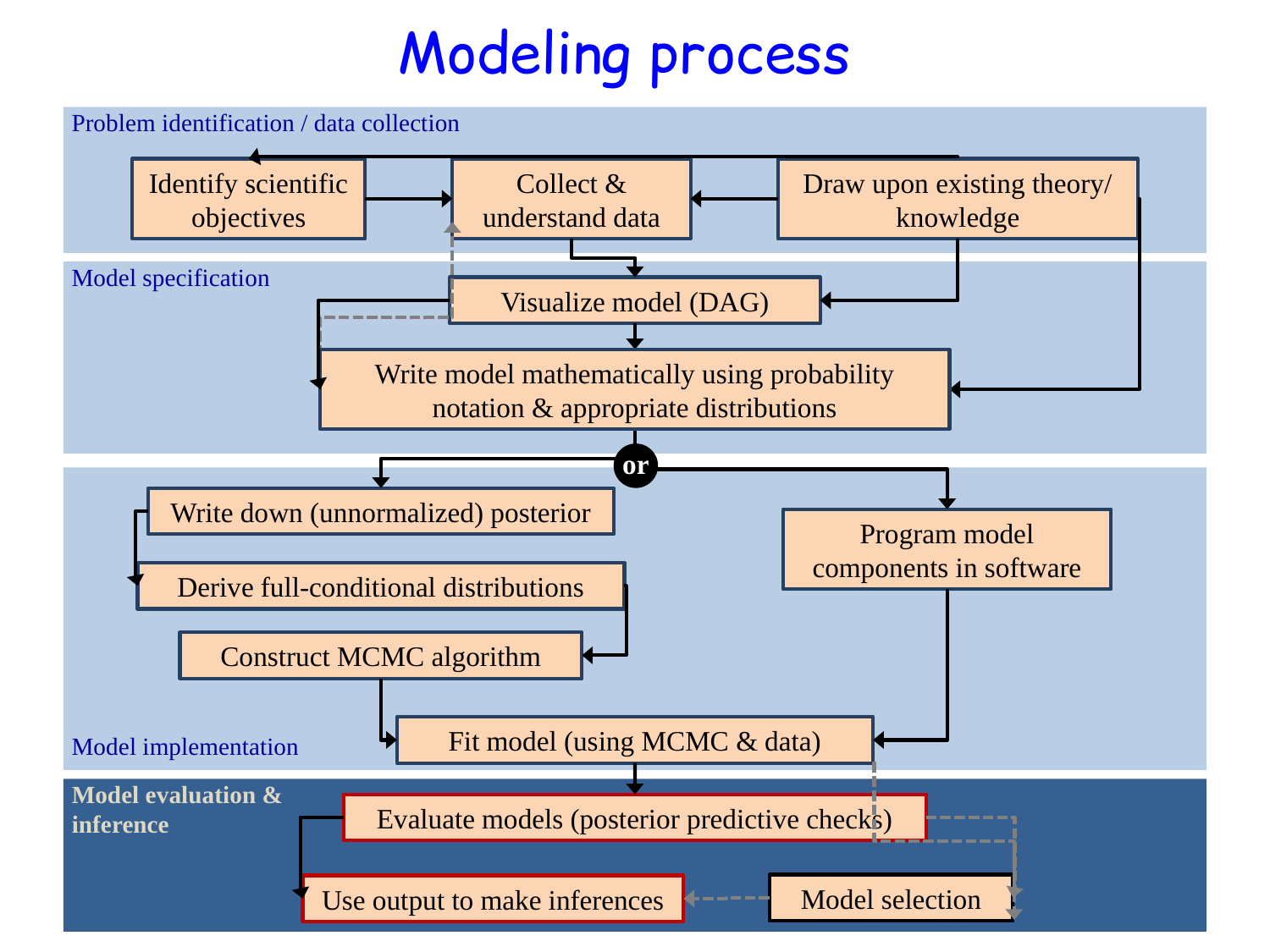

# Modeling process
Problem identification / data collection

Identify scientific objectives
Collect & understand data
Draw upon existing theory/
knowledge
Model specification

Visualize model (DAG)
Write model mathematically using probability notation & appropriate distributions
or

Write down (unnormalized) posterior
Program model components in software
Derive full-conditional distributions
Construct MCMC algorithm
Fit model (using MCMC & data)
Model implementation
Model evaluation &
inference

Evaluate models (posterior predictive checks)
Model selection
Use output to make inferences